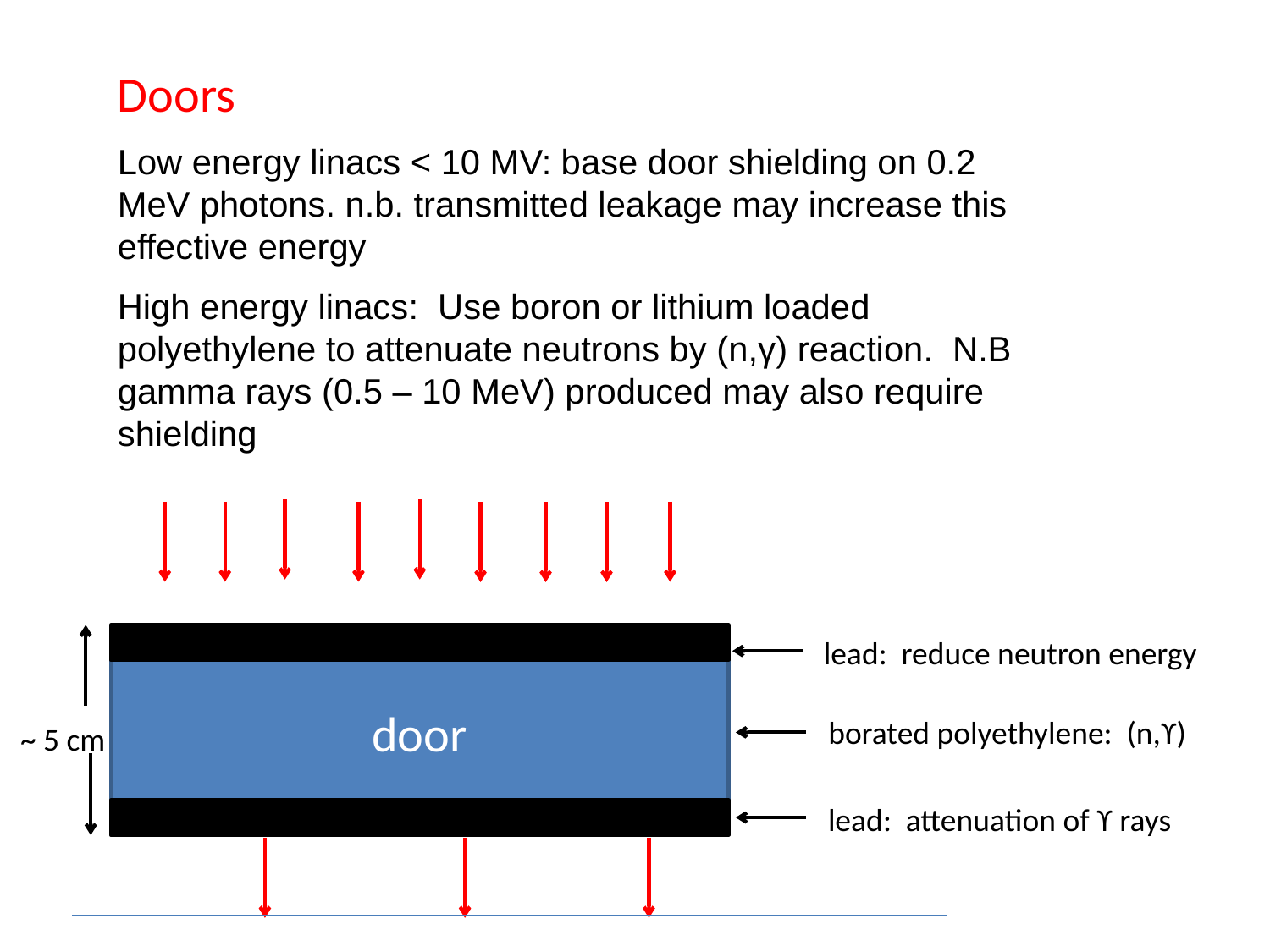

Doors
Low energy linacs < 10 MV: base door shielding on 0.2 MeV photons. n.b. transmitted leakage may increase this effective energy
High energy linacs:  Use boron or lithium loaded polyethylene to attenuate neutrons by (n,γ) reaction.  N.B gamma rays (0.5 – 10 MeV) produced may also require shielding

lead:  reduce neutron energy
door
borated polyethylene:  (n,ϒ)
lead:  attenuation of ϒ rays
 ~ 5 cm